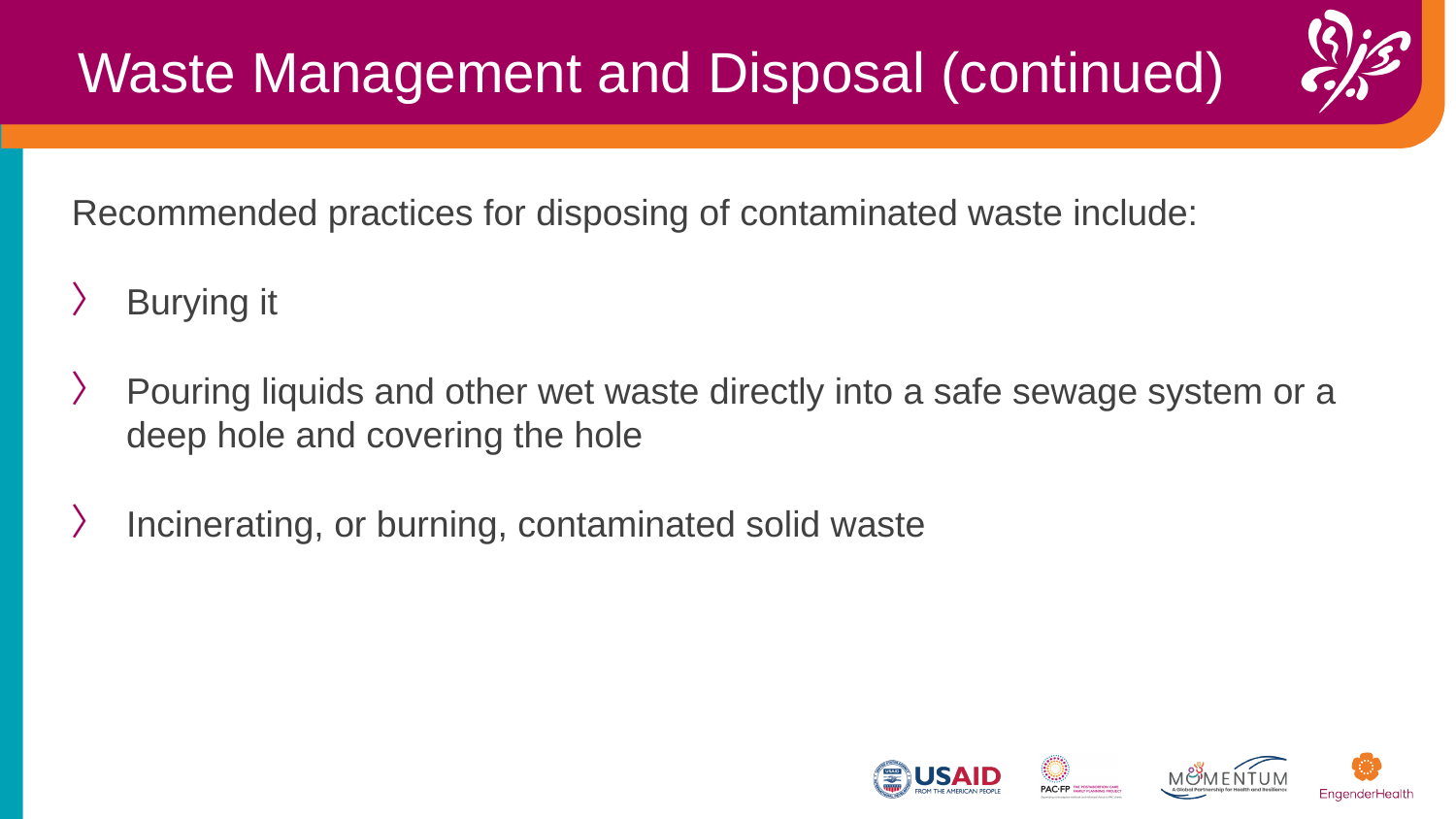

Waste Management and Disposal (continued)
Recommended practices for disposing of contaminated waste include:​
Burying it
Pouring liquids and other wet waste directly into a safe sewage system or a deep hole and covering the hole
Incinerating, or burning, contaminated solid waste